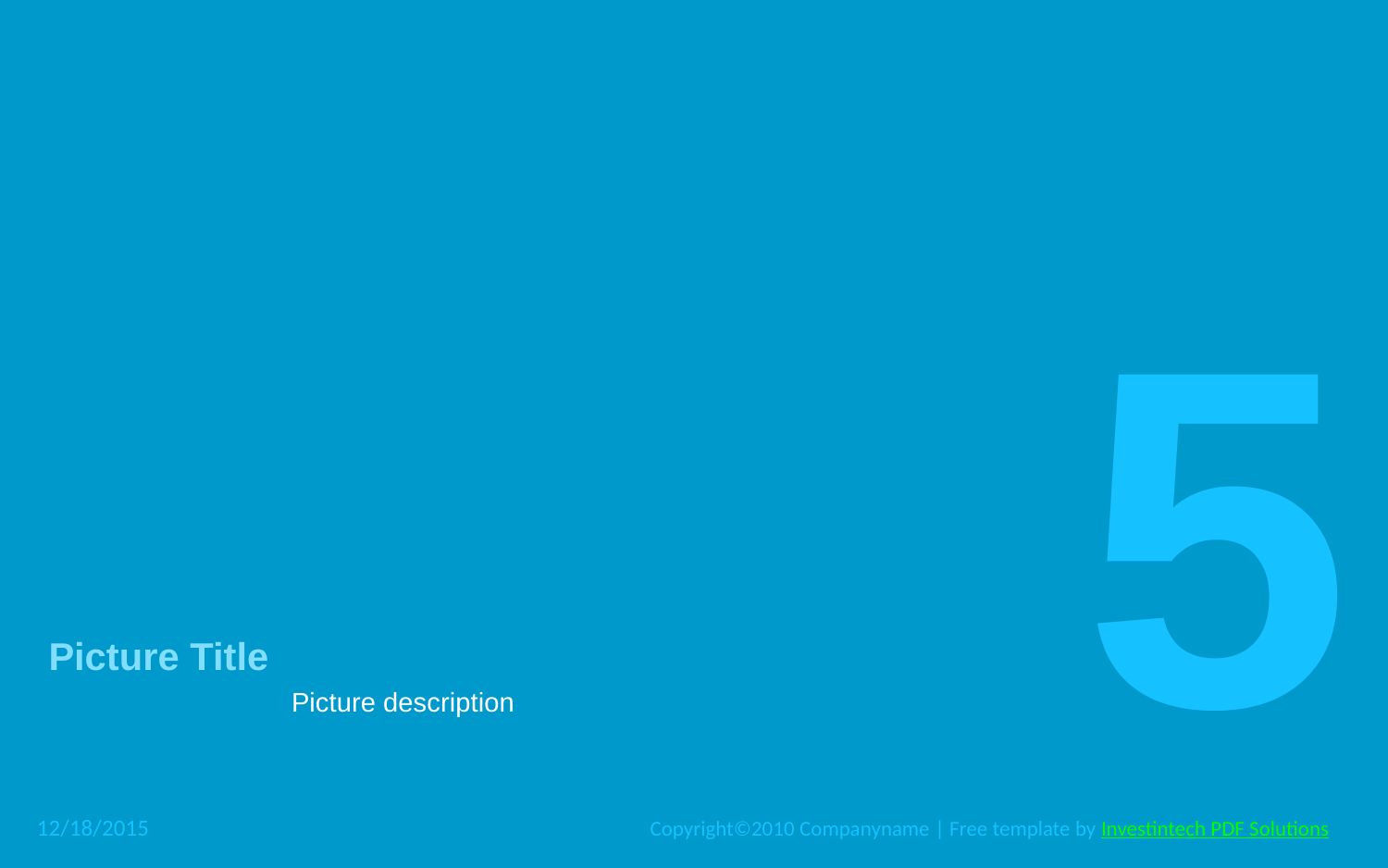

5
# Picture Title
Picture description
12/18/2015
Copyright©2010 Companyname | Free template by Investintech PDF Solutions